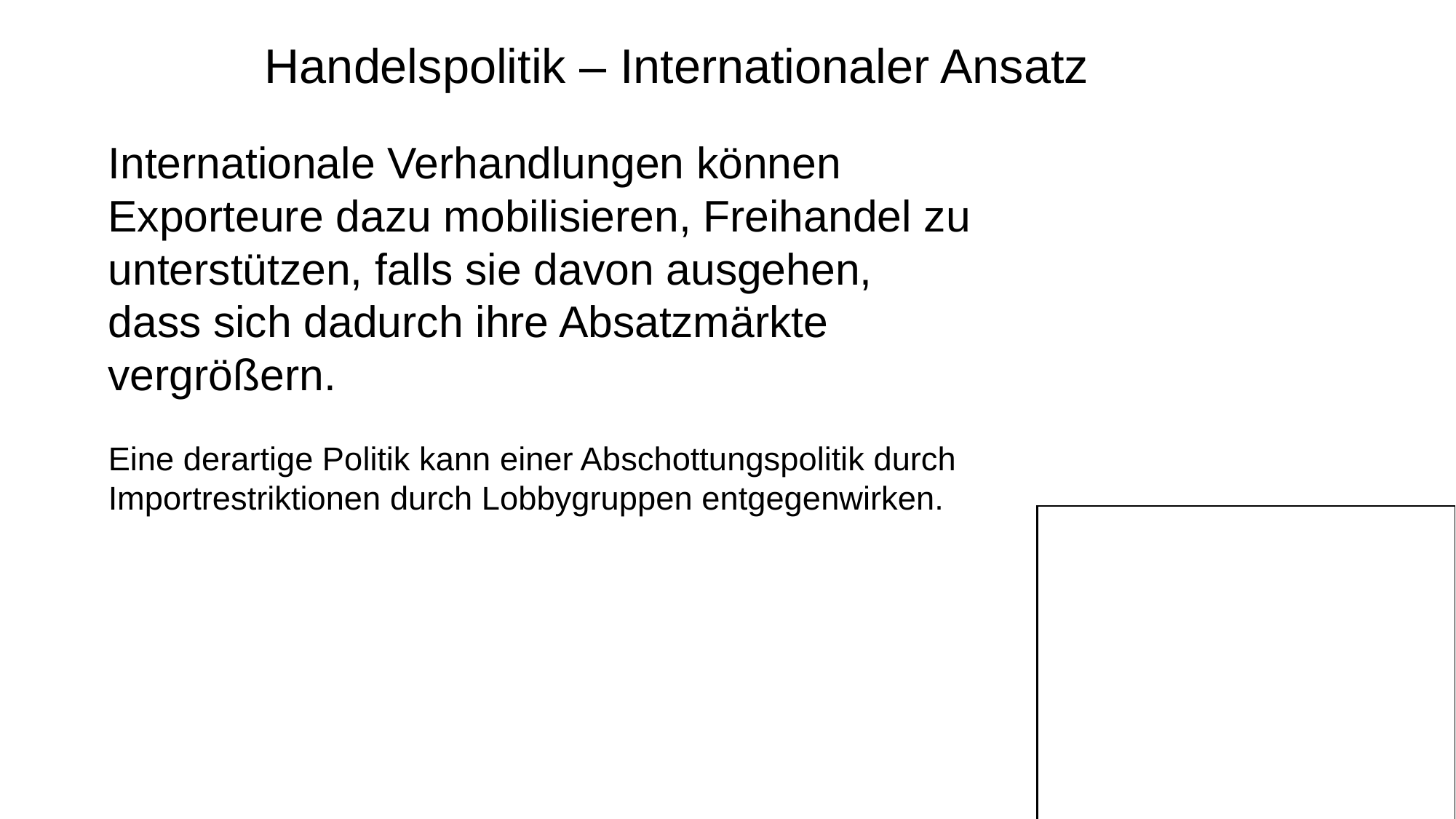

Handelspolitik – Internationaler Ansatz
Internationale Verhandlungen können Exporteure dazu mobilisieren, Freihandel zu unterstützen, falls sie davon ausgehen, dass sich dadurch ihre Absatzmärkte vergrößern.
Eine derartige Politik kann einer Abschottungspolitik durch Importrestriktionen durch Lobbygruppen entgegenwirken.